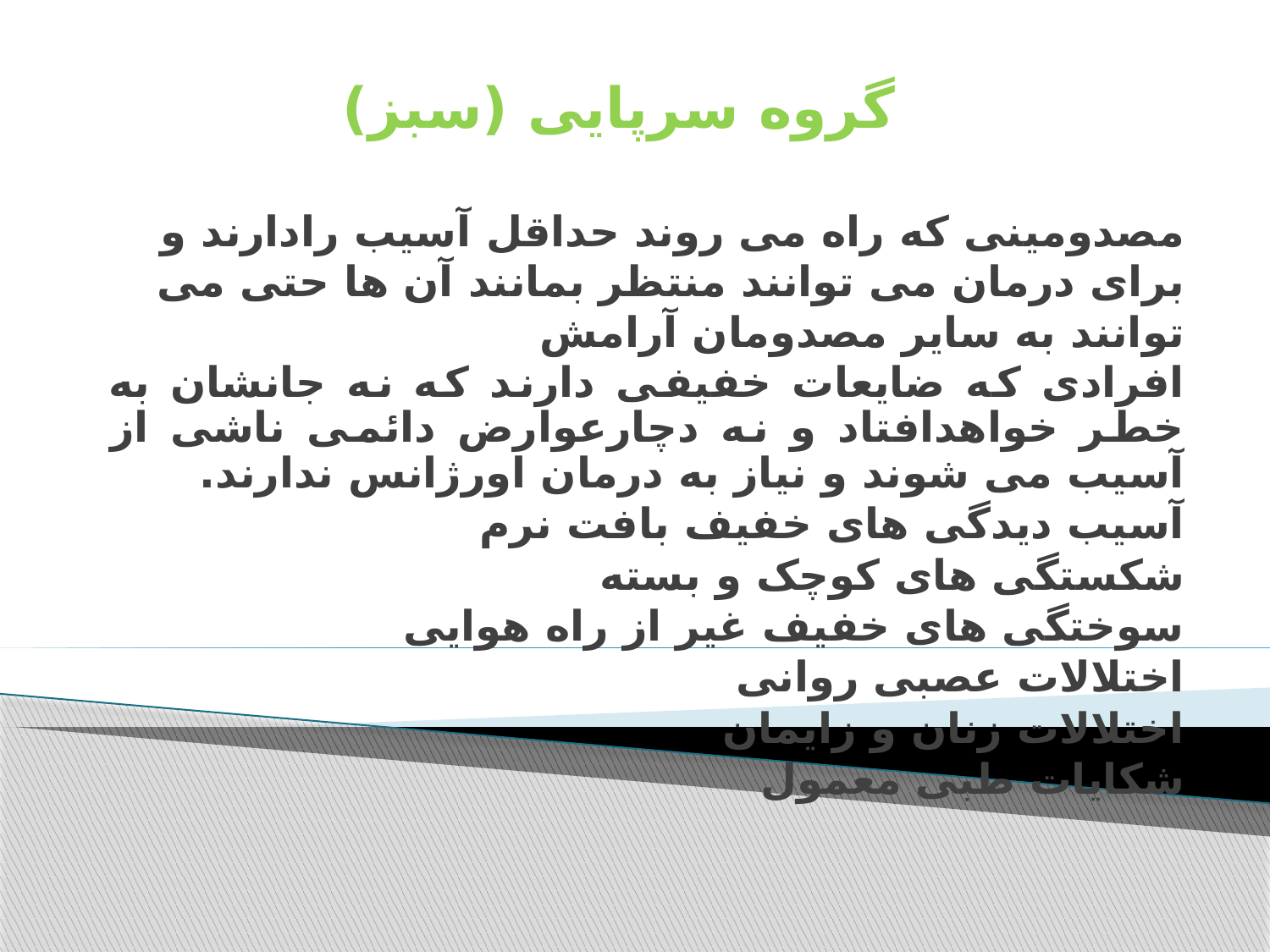

# گروه سرپایی (سبز)
مصدومینی که راه می روند حداقل آسیب رادارند و برای درمان می توانند منتظر بمانند آن ها حتی می توانند به سایر مصدومان آرامش
افرادی که ضایعات خفیفی دارند که نه جانشان به خطر خواهدافتاد و نه دچارعوارض دائمی ناشی از آسیب می شوند و نیاز به درمان اورژانس ندارند.
آسیب دیدگی های خفیف بافت نرم
شکستگی های کوچک و بسته
سوختگی های خفیف غیر از راه هوایی
اختلالات عصبی روانی
اختلالات زنان و زایمان
شکایات طبی معمول